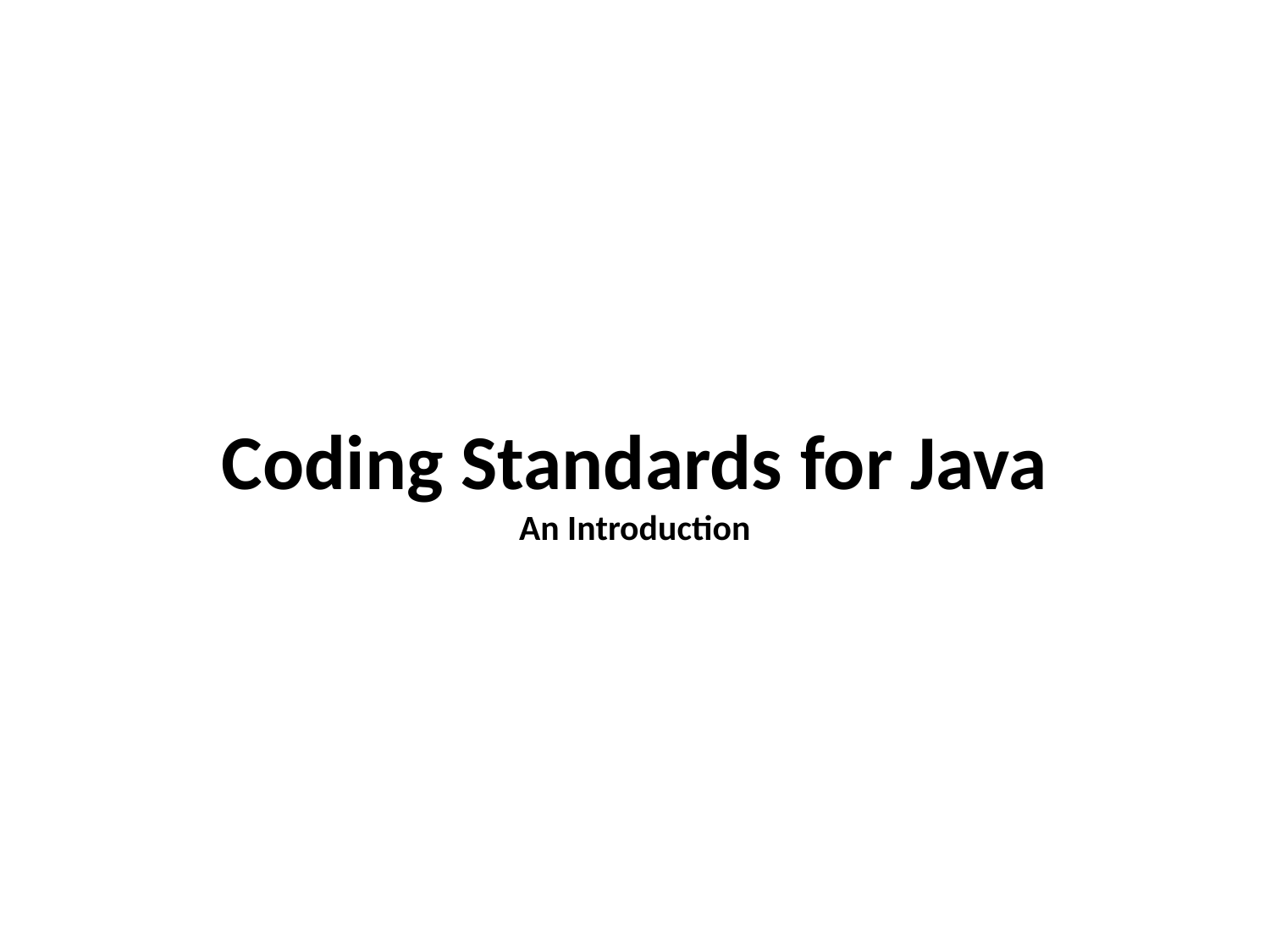

# Coding Standards for Java An Introduction